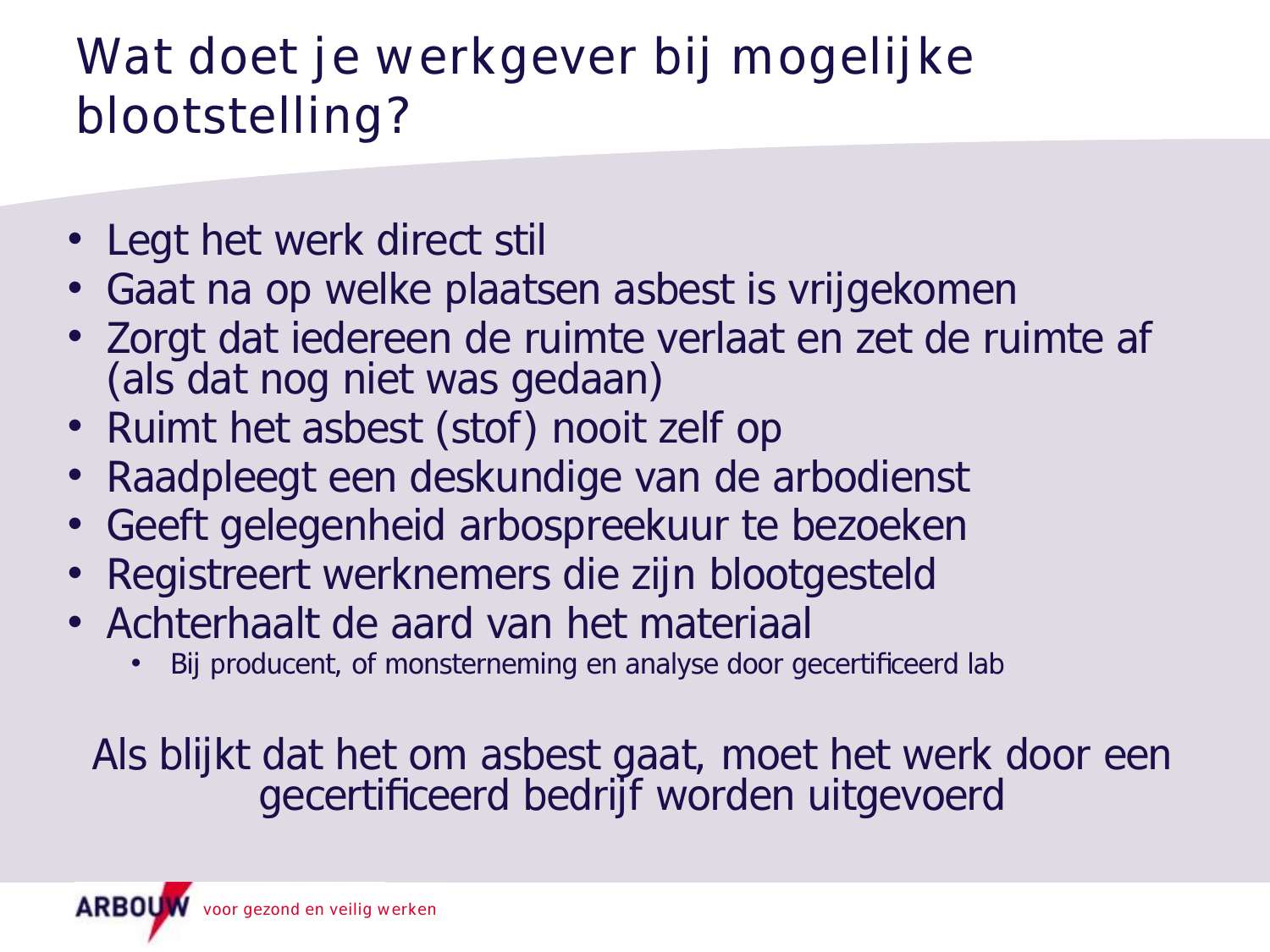

# Wat doet je werkgever bij mogelijke blootstelling?
Legt het werk direct stil
Gaat na op welke plaatsen asbest is vrijgekomen
Zorgt dat iedereen de ruimte verlaat en zet de ruimte af (als dat nog niet was gedaan)
Ruimt het asbest (stof) nooit zelf op
Raadpleegt een deskundige van de arbodienst
Geeft gelegenheid arbospreekuur te bezoeken
Registreert werknemers die zijn blootgesteld
Achterhaalt de aard van het materiaal
Bij producent, of monsterneming en analyse door gecertificeerd lab

Als blijkt dat het om asbest gaat, moet het werk door een gecertificeerd bedrijf worden uitgevoerd